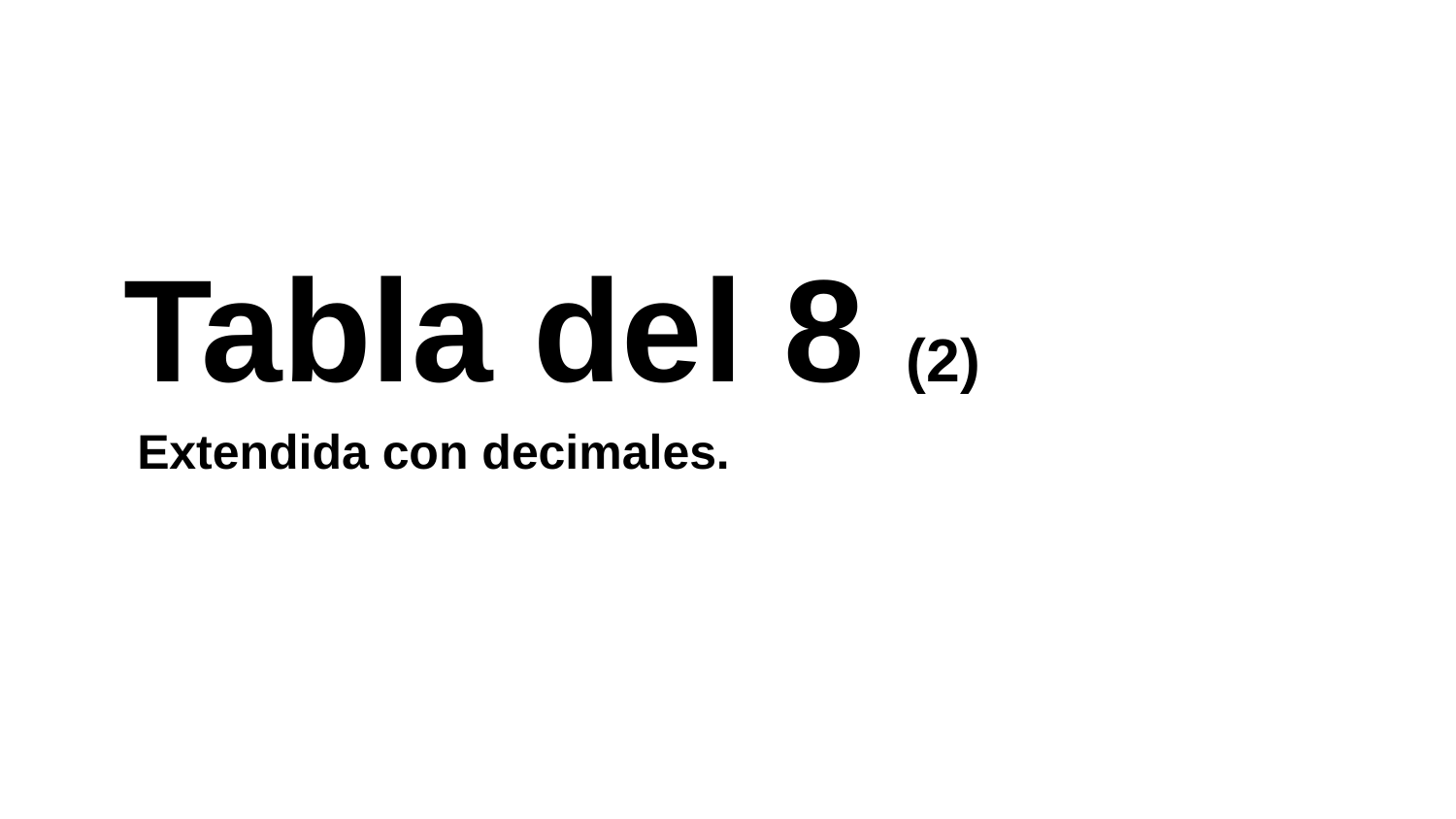

Tabla del 8 (2)
 Extendida con decimales.